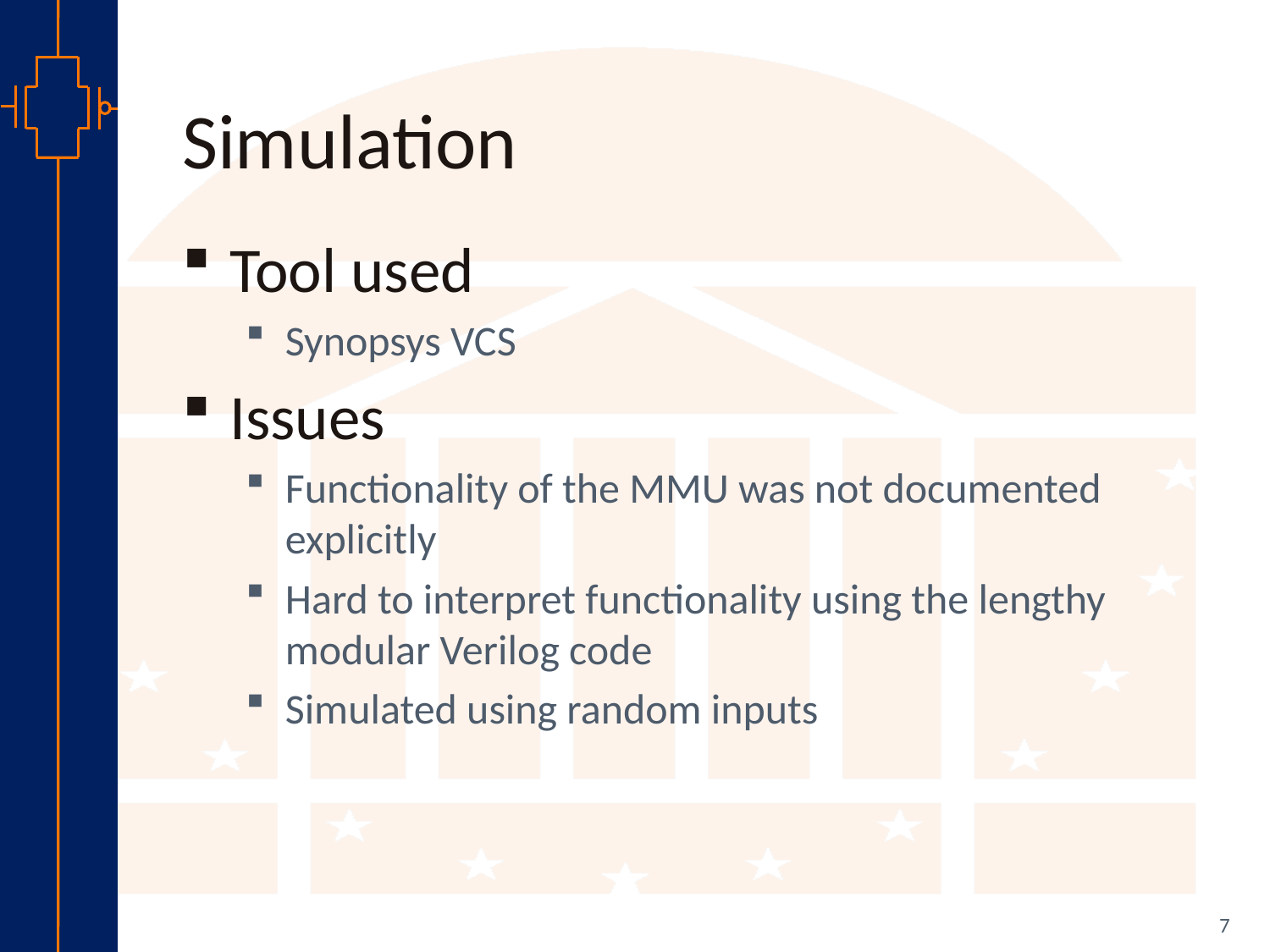

# Simulation
Tool used
Synopsys VCS
Issues
Functionality of the MMU was not documented explicitly
Hard to interpret functionality using the lengthy modular Verilog code
Simulated using random inputs

7